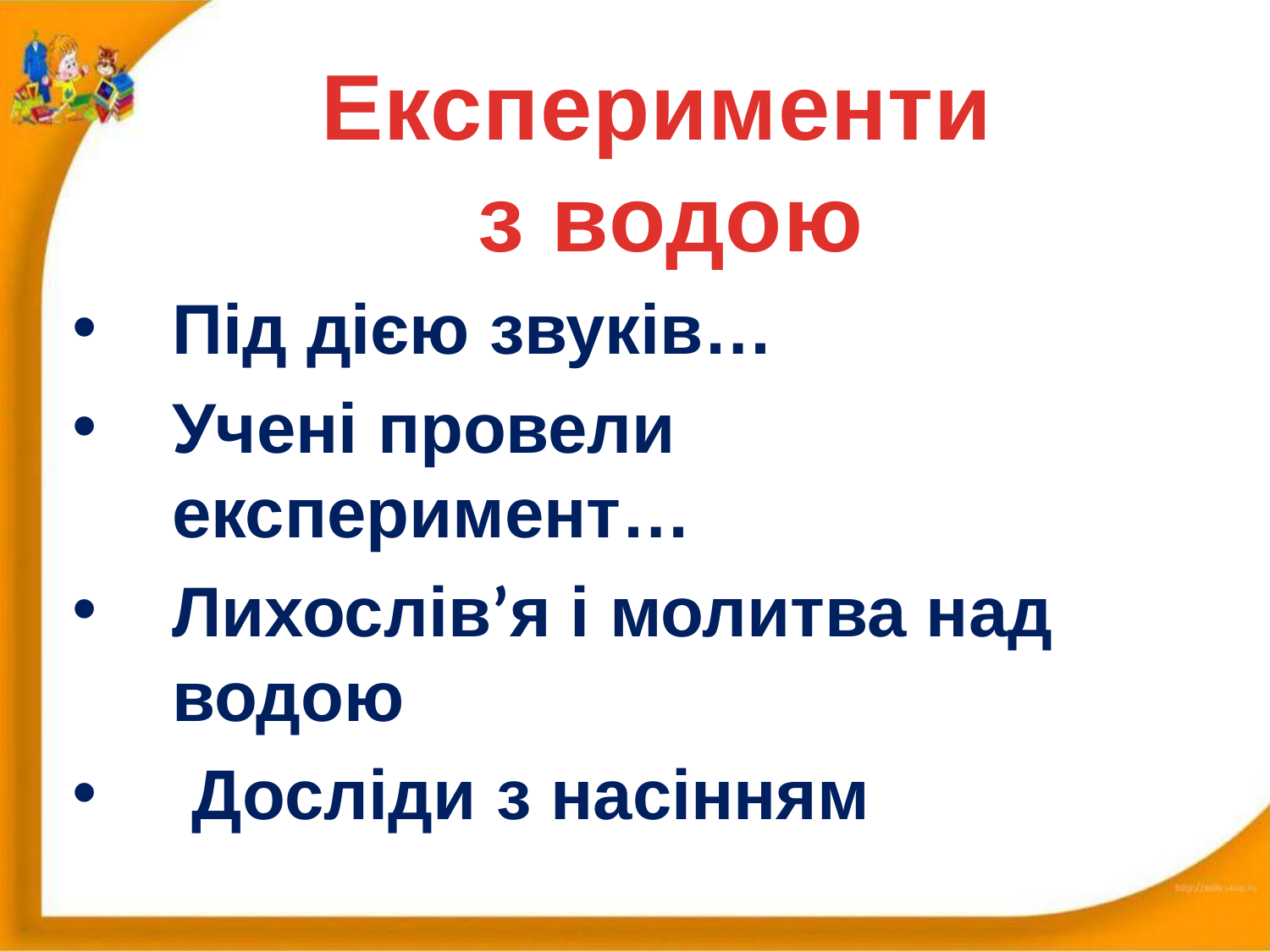

# Експерименти з водою
Під дією звуків…
Учені провели експеримент…
Лихослів’я і молитва над водою
 Досліди з насінням